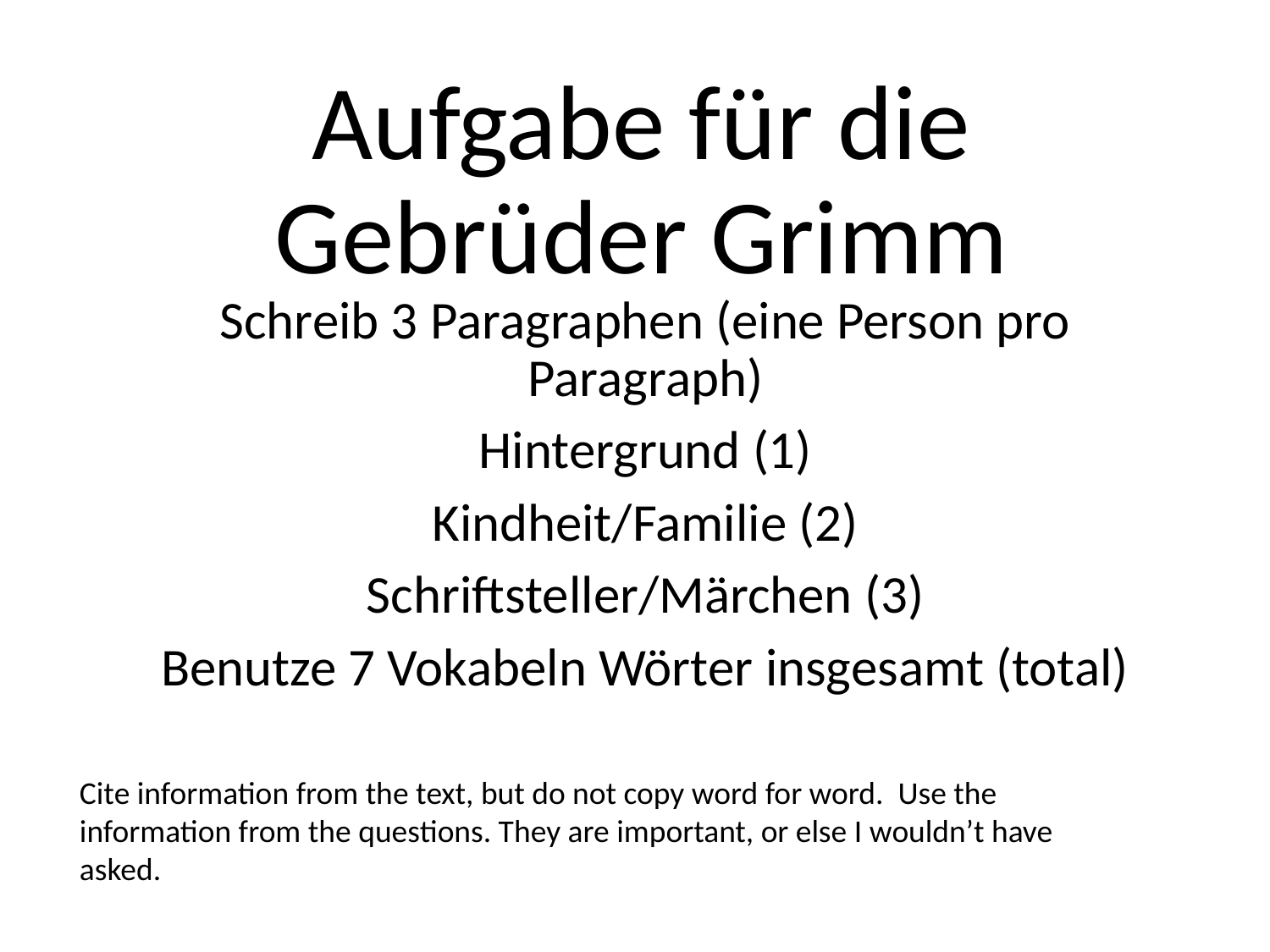

# Aufgabe für die Gebrüder Grimm
Schreib 3 Paragraphen (eine Person pro Paragraph)
Hintergrund (1)
Kindheit/Familie (2)
Schriftsteller/Märchen (3)
Benutze 7 Vokabeln Wörter insgesamt (total)
Cite information from the text, but do not copy word for word.  Use the information from the questions. They are important, or else I wouldn’t have asked.